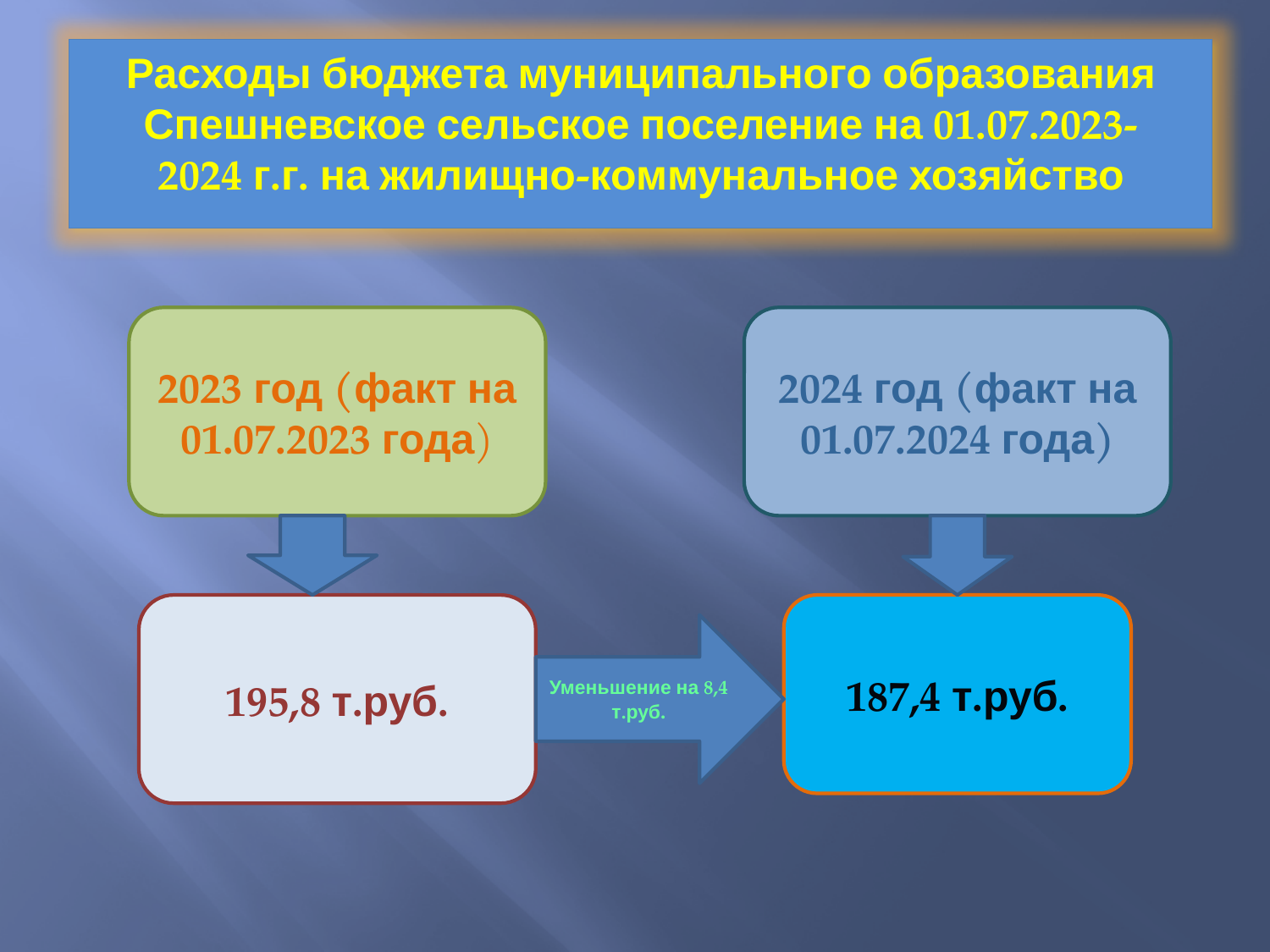

Расходы бюджета муниципального образования Спешневское сельское поселение на 01.07.2023-
2024 г.г. на жилищно-коммунальное хозяйство
2023 год (факт на 01.07.2023 года)
2024 год (факт на 01.07.2024 года)

195,8 т.руб.
187,4 т.руб.
Уменьшение на 8,4 т.руб.